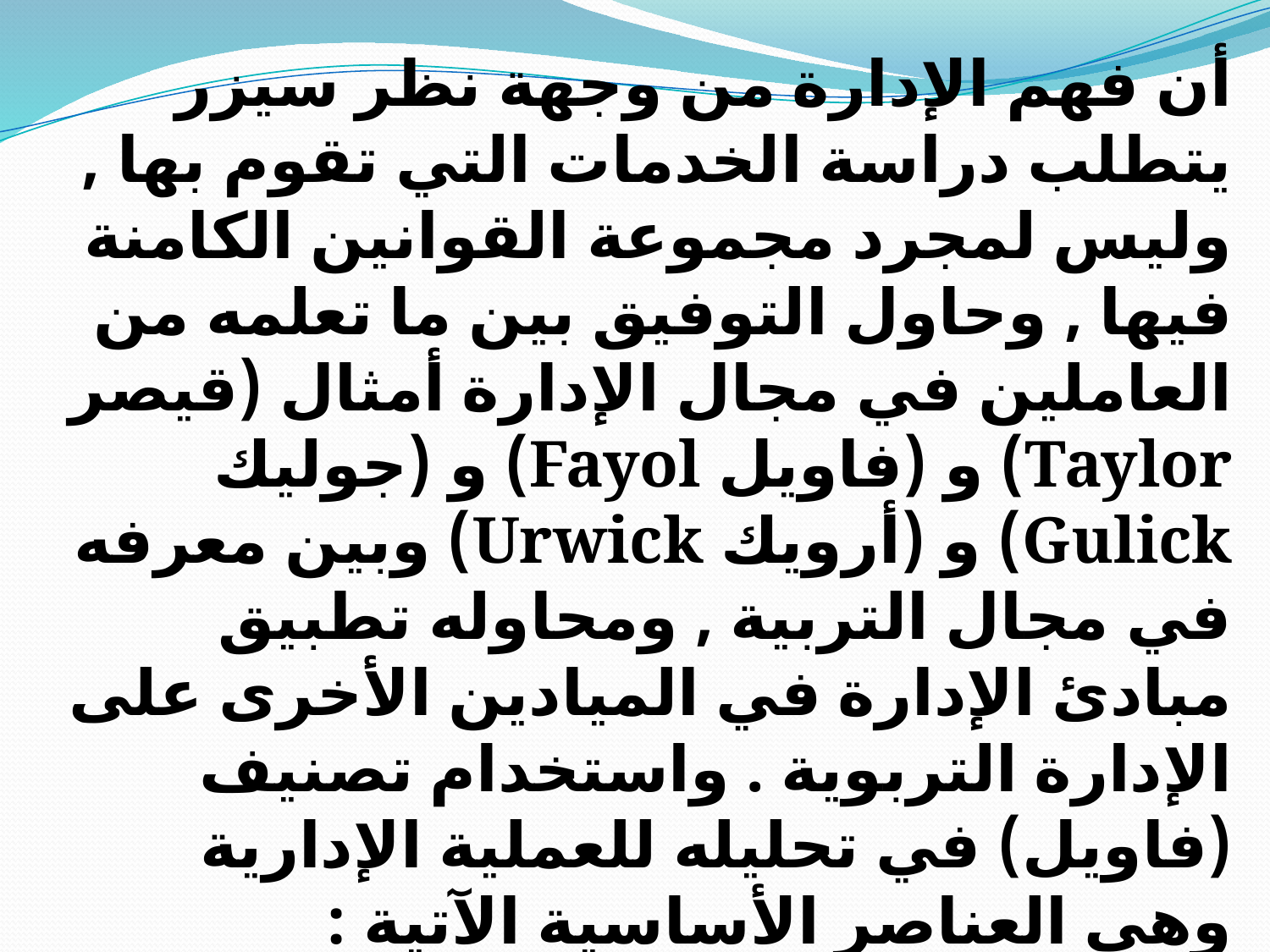

أن فهم الإدارة من وجهة نظر سيزر يتطلب دراسة الخدمات التي تقوم بها , وليس لمجرد مجموعة القوانين الكامنة فيها , وحاول التوفيق بين ما تعلمه من العاملين في مجال الإدارة أمثال (قيصر Taylor) و (فاويل Fayol) و (جوليك Gulick) و (أرويك Urwick) وبين معرفه في مجال التربية , ومحاوله تطبيق مبادئ الإدارة في الميادين الأخرى على الإدارة التربوية . واستخدام تصنيف (فاويل) في تحليله للعملية الإدارية وهي العناصر الأساسية الآتية :